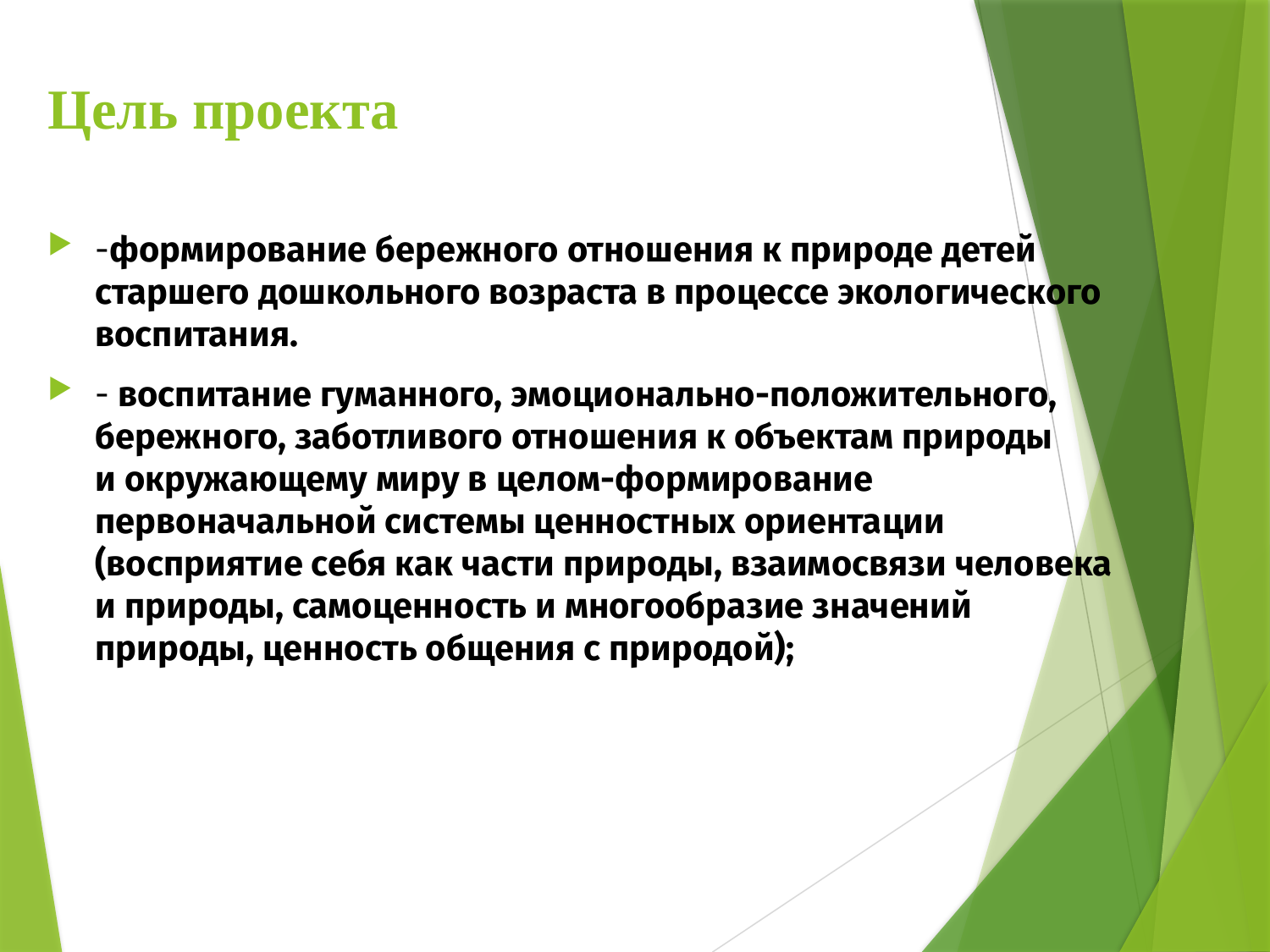

Цель проекта

-формирование бережного отношения к природе детей старшего дошкольного возраста в процессе экологического воспитания.
- воспитание гуманного, эмоционально-положительного, бережного, заботливого отношения к объектам природы и окружающему миру в целом-формирование первоначальной системы ценностных ориентации (восприятие себя как части природы, взаимосвязи человека и природы, самоценность и многообразие значений природы, ценность общения с природой);